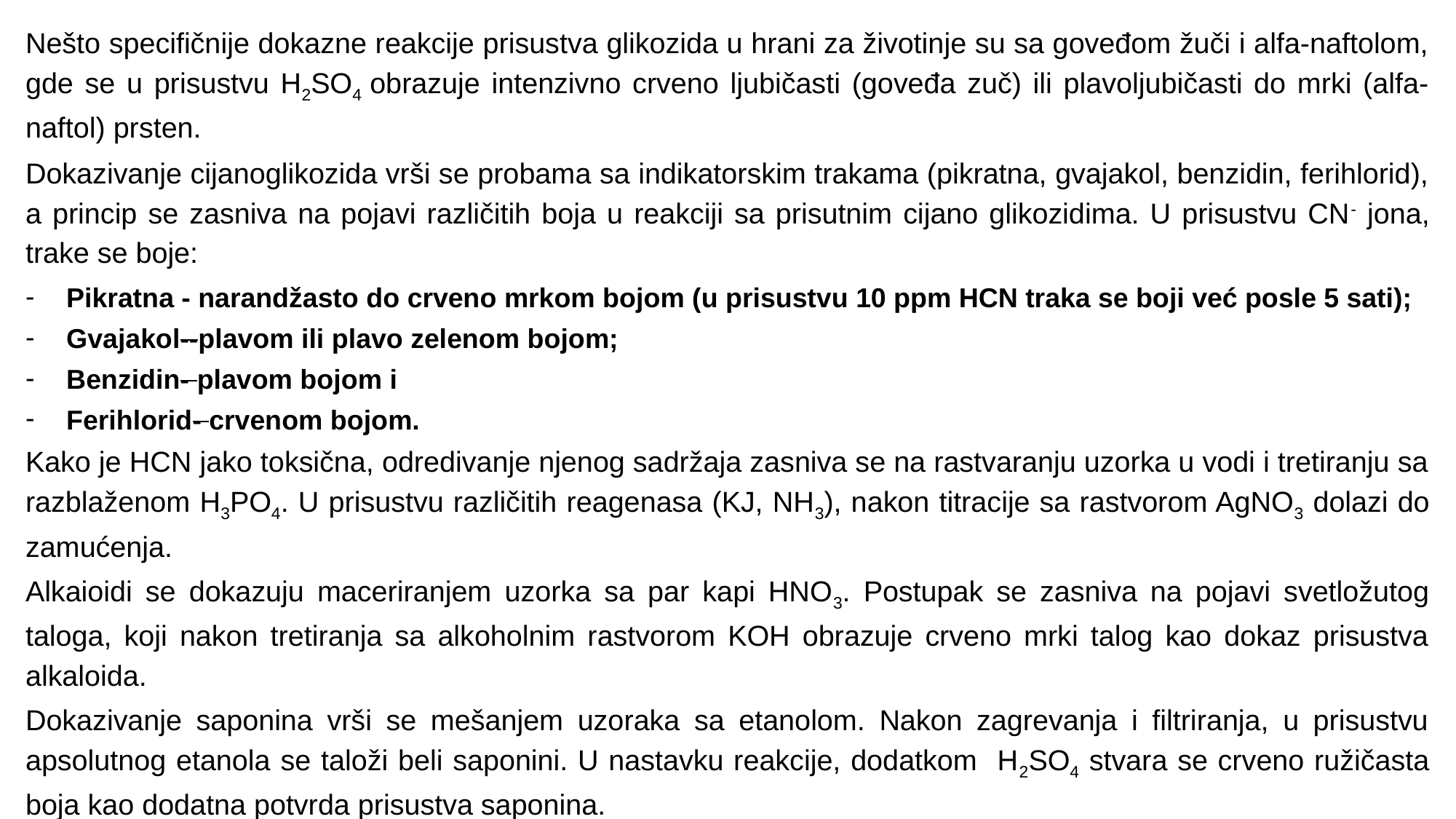

Nešto specifičnije dokazne reakcije prisustva glikozida u hrani za životinje su sa goveđom žuči i alfa-naftolom, gde se u prisustvu H2SO4 obrazuje intenzivno crveno ljubičasti (goveđa zuč) ili plavoljubičasti do mrki (alfa-naftol) prsten.
Dokazivanje cijanoglikozida vrši se probama sa indikatorskim trakama (pikratna, gvajakol, benzidin, ferihlorid), a princip se zasniva na pojavi različitih boja u reakciji sa prisutnim cijano glikozidima. U prisustvu CN- jona, trake se boje:
Pikratna - narandžasto do crveno mrkom bojom (u prisustvu 10 ppm HCN traka se boji već posle 5 sati);
Gvajakol--plavom ili plavo zelenom bojom;
Benzidin- plavom bojom i
Ferihlorid- crvenom bojom.
Kako je HCN jako toksična, odredivanje njenog sadržaja zasniva se na rastvaranju uzorka u vodi i tretiranju sa razblaženom H3PO4. U prisustvu različitih reagenasa (KJ, NH3), nakon titracije sa rastvorom AgNO3 dolazi do zamućenja.
Alkaioidi se dokazuju maceriranjem uzorka sa par kapi HNO3. Postupak se zasniva na pojavi svetložutog taloga, koji nakon tretiranja sa alkoholnim rastvorom KOH obrazuje crveno mrki talog kao dokaz prisustva alkaloida.
Dokazivanje saponina vrši se mešanjem uzoraka sa etanolom. Nakon zagrevanja i filtriranja, u prisustvu apsolutnog etanola se taloži beli saponini. U nastavku reakcije, dodatkom  H2SO4 stvara se crveno ružičasta boja kao dodatna potvrda prisustva saponina.